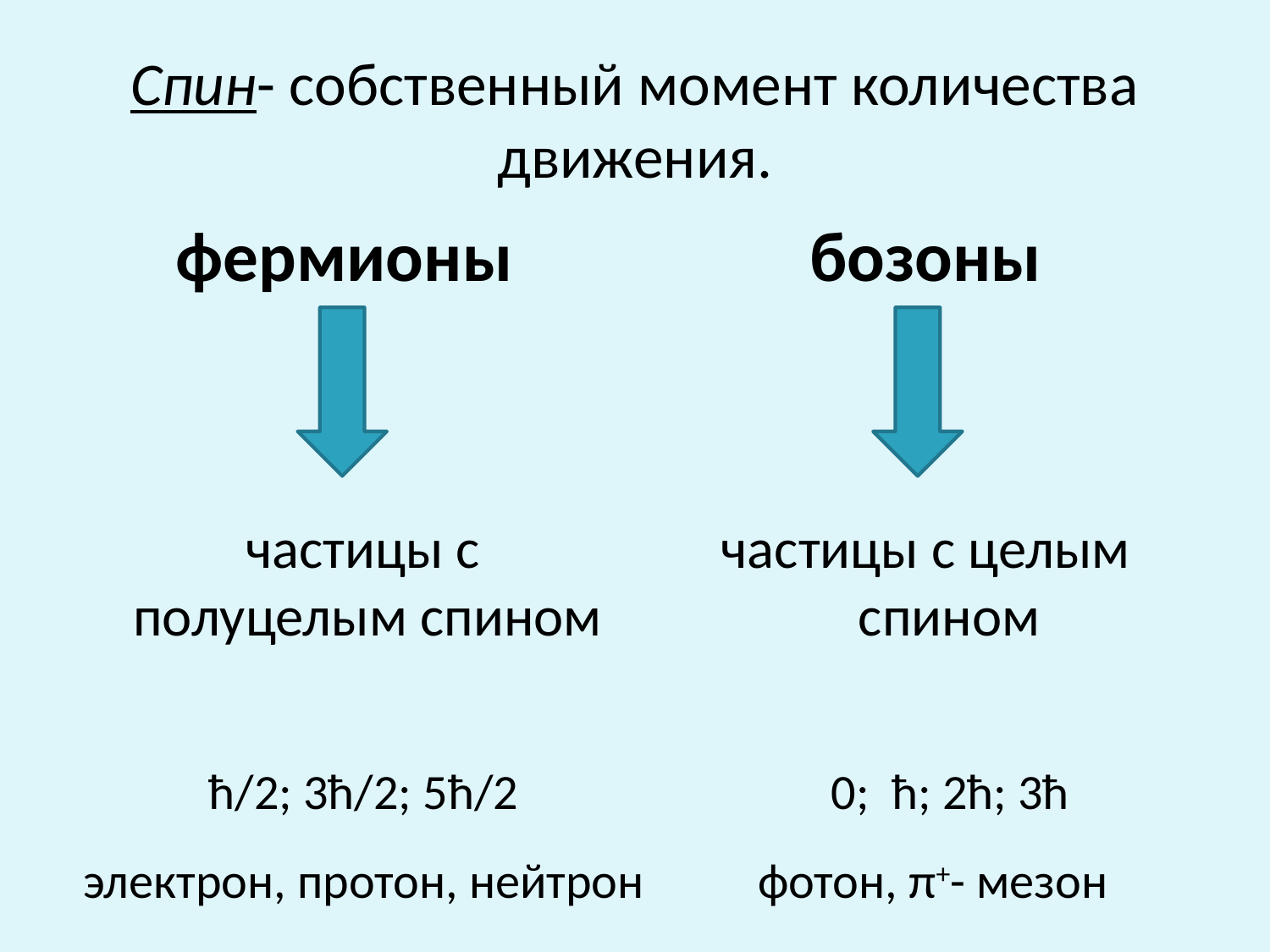

# Спин- собственный момент количества движения.
фермионы
бозоны

    частицы с полуцелым спином
частицы с целым спином

      ħ/2; 3ħ/2; 5ħ/2
    0;  ħ; 2ħ; 3ħ
 электрон, протон, нейтрон
 фотон, π+- мезон